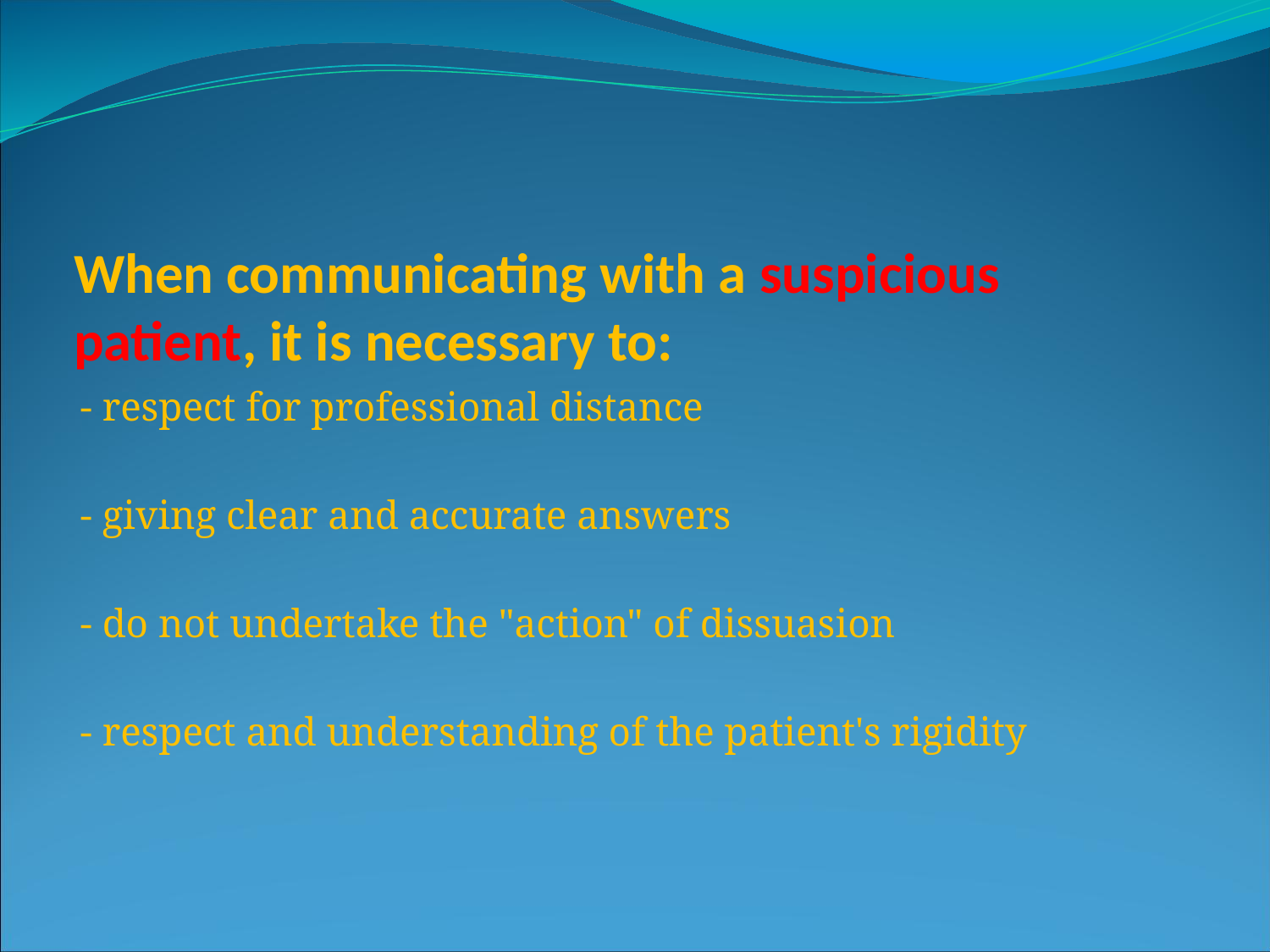

When communicating with a suspicious patient, it is necessary to:
- respect for professional distance

- giving clear and accurate answers

- do not undertake the "action" of dissuasion

- respect and understanding of the patient's rigidity